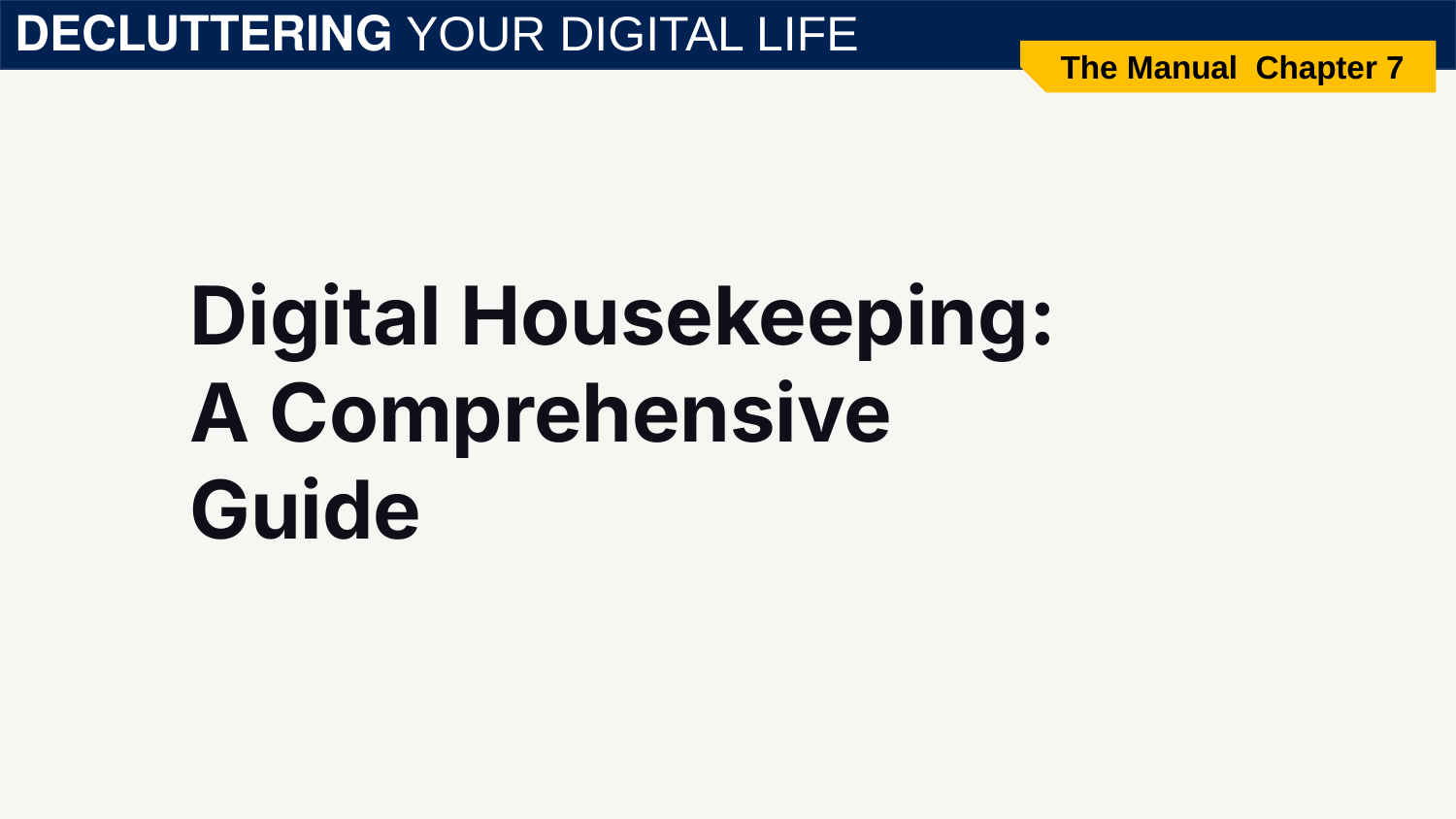

DECLUTTERING YOUR DIGITAL LIFE
The Manual  Chapter 7

# Digital Housekeeping: A Comprehensive Guide